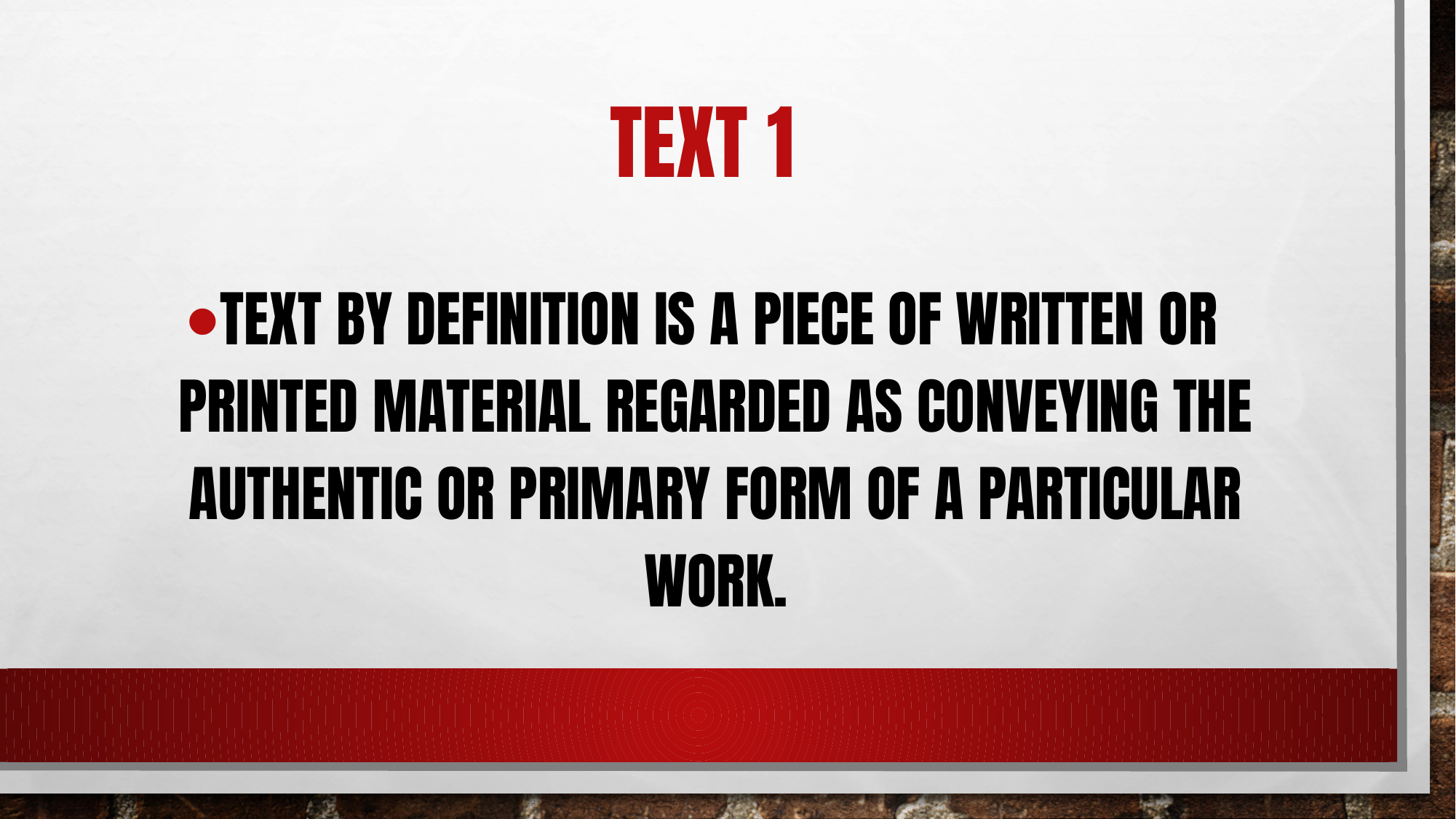

# Text 1
Text by definition is a piece of written or printed material regarded as conveying the authentic or primary form of a particular work.